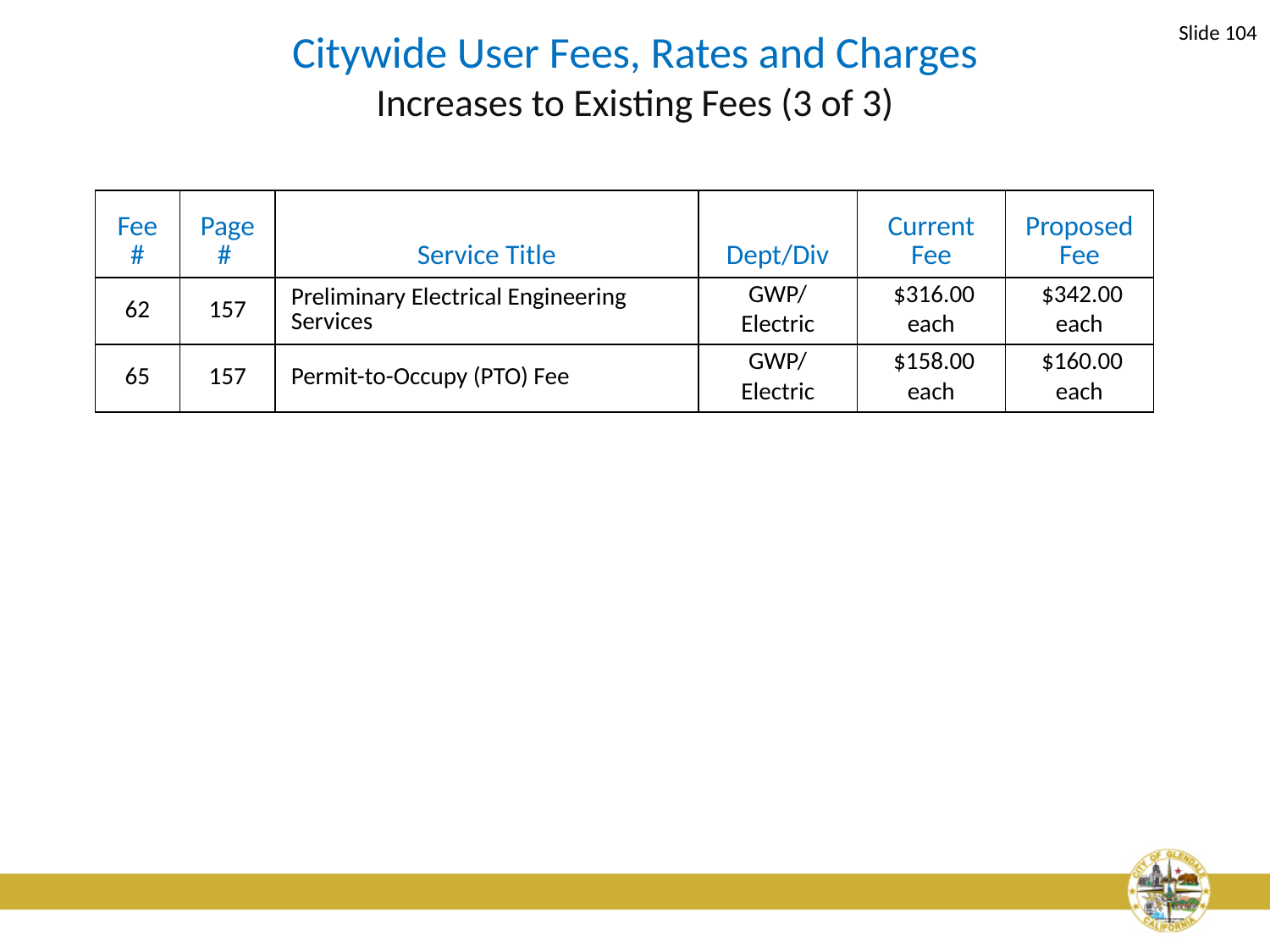

Slide 104
Citywide User Fees, Rates and Charges
Increases to Existing Fees (3 of 3)
| Fee # | Page # | Service Title | Dept/Div | Current Fee | Proposed Fee |
| --- | --- | --- | --- | --- | --- |
| 62 | 157 | Preliminary Electrical Engineering Services | GWP/ Electric | $316.00 each | $342.00 each |
| 65 | 157 | Permit-to-Occupy (PTO) Fee | GWP/ Electric | $158.00 each | $160.00 each |